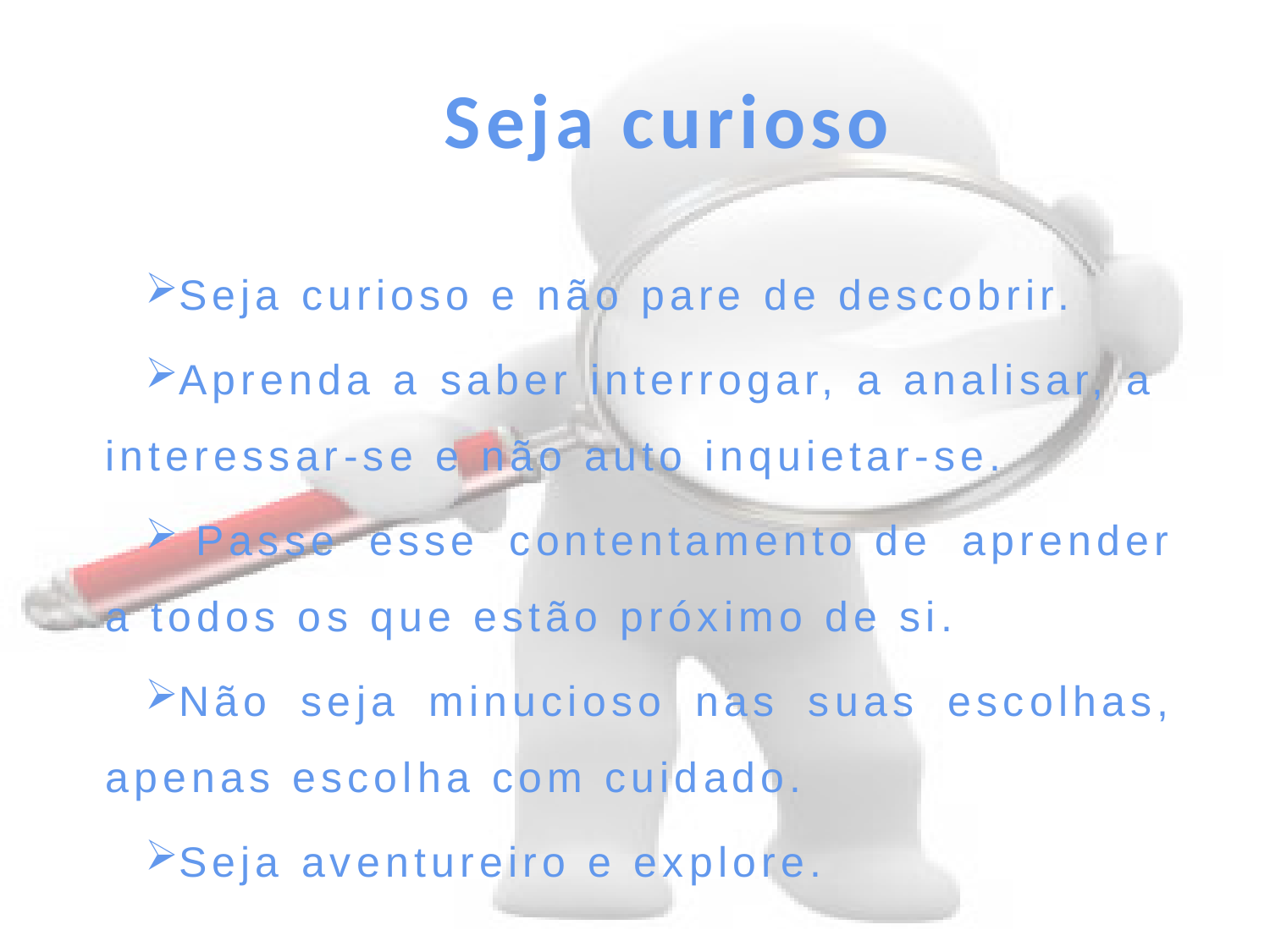

# Seja curioso
Seja curioso e não pare de descobrir.
Aprenda a saber interrogar, a analisar, a  interessar-se e não auto inquietar-se.
 Passe esse contentamento de aprender a todos os que estão próximo de si.
Não seja minucioso nas suas escolhas, apenas escolha com cuidado.
Seja aventureiro e explore.